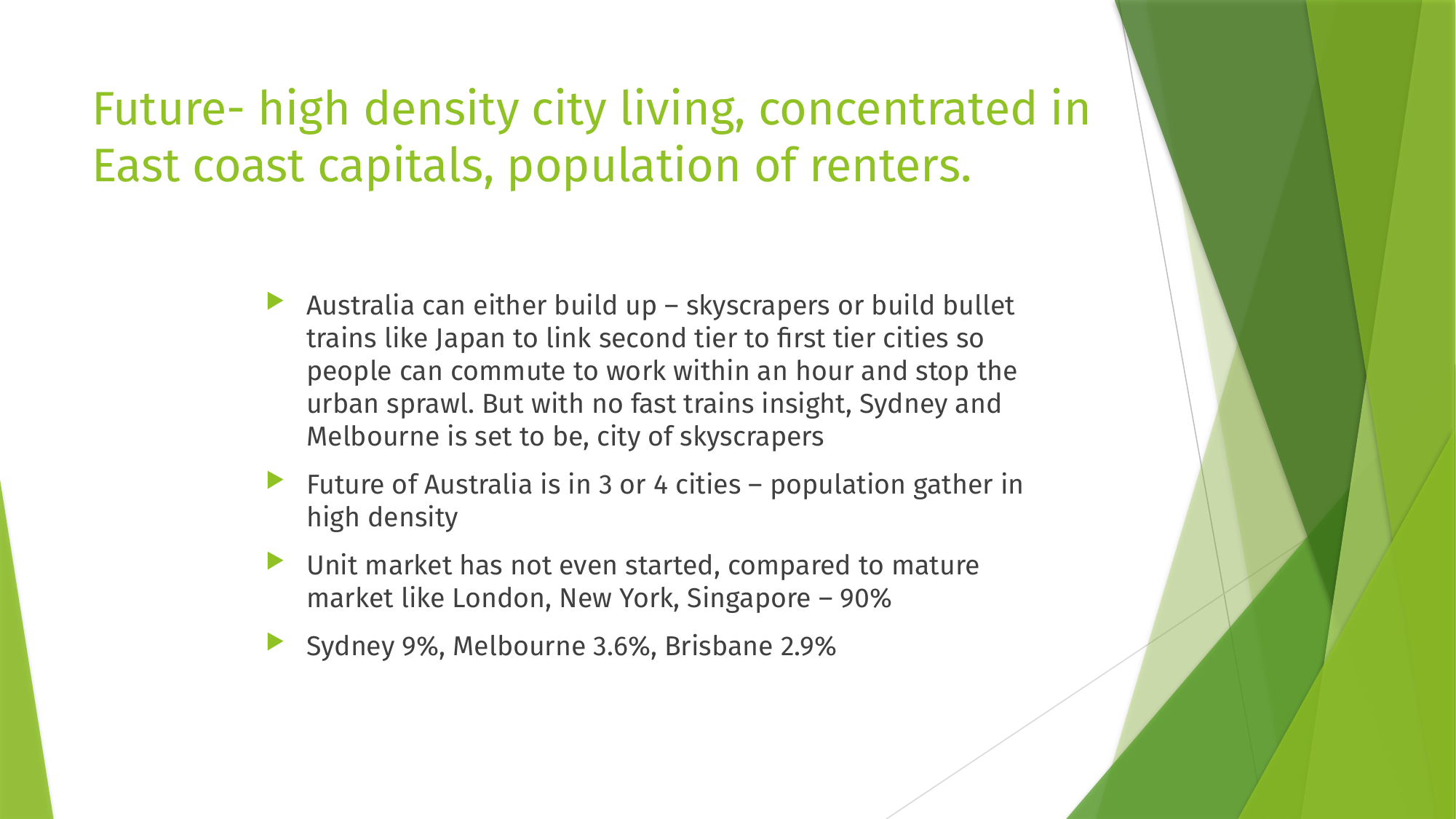

# Future- high density city living, concentrated in East coast capitals, population of renters.
Australia can either build up – skyscrapers or build bullet trains like Japan to link second tier to first tier cities so people can commute to work within an hour and stop the urban sprawl. But with no fast trains insight, Sydney and Melbourne is set to be, city of skyscrapers
Future of Australia is in 3 or 4 cities – population gather in high density
Unit market has not even started, compared to mature market like London, New York, Singapore – 90%
Sydney 9%, Melbourne 3.6%, Brisbane 2.9%